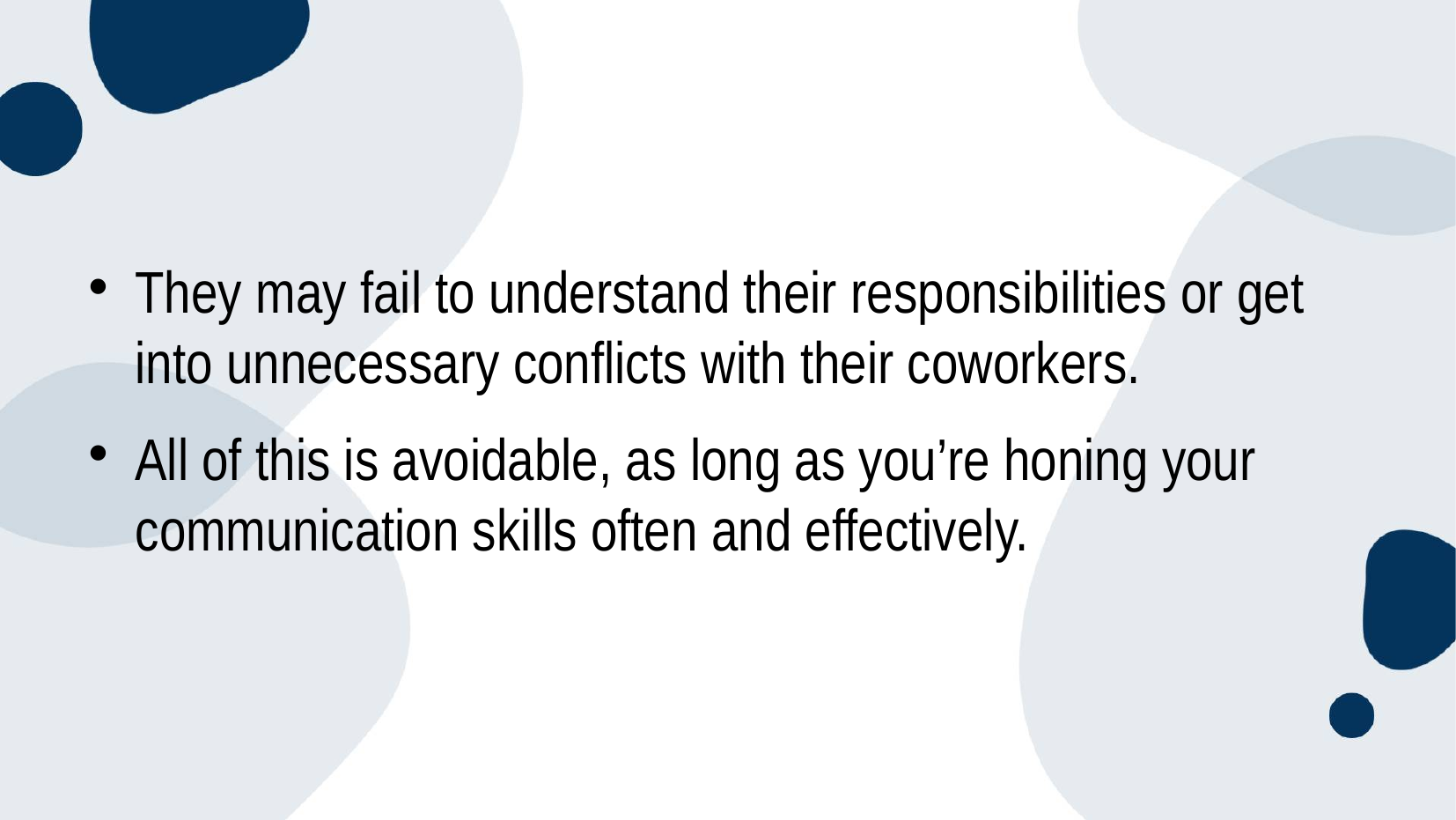

#
They may fail to understand their responsibilities or get into unnecessary conflicts with their coworkers.
All of this is avoidable, as long as you’re honing your communication skills often and effectively.